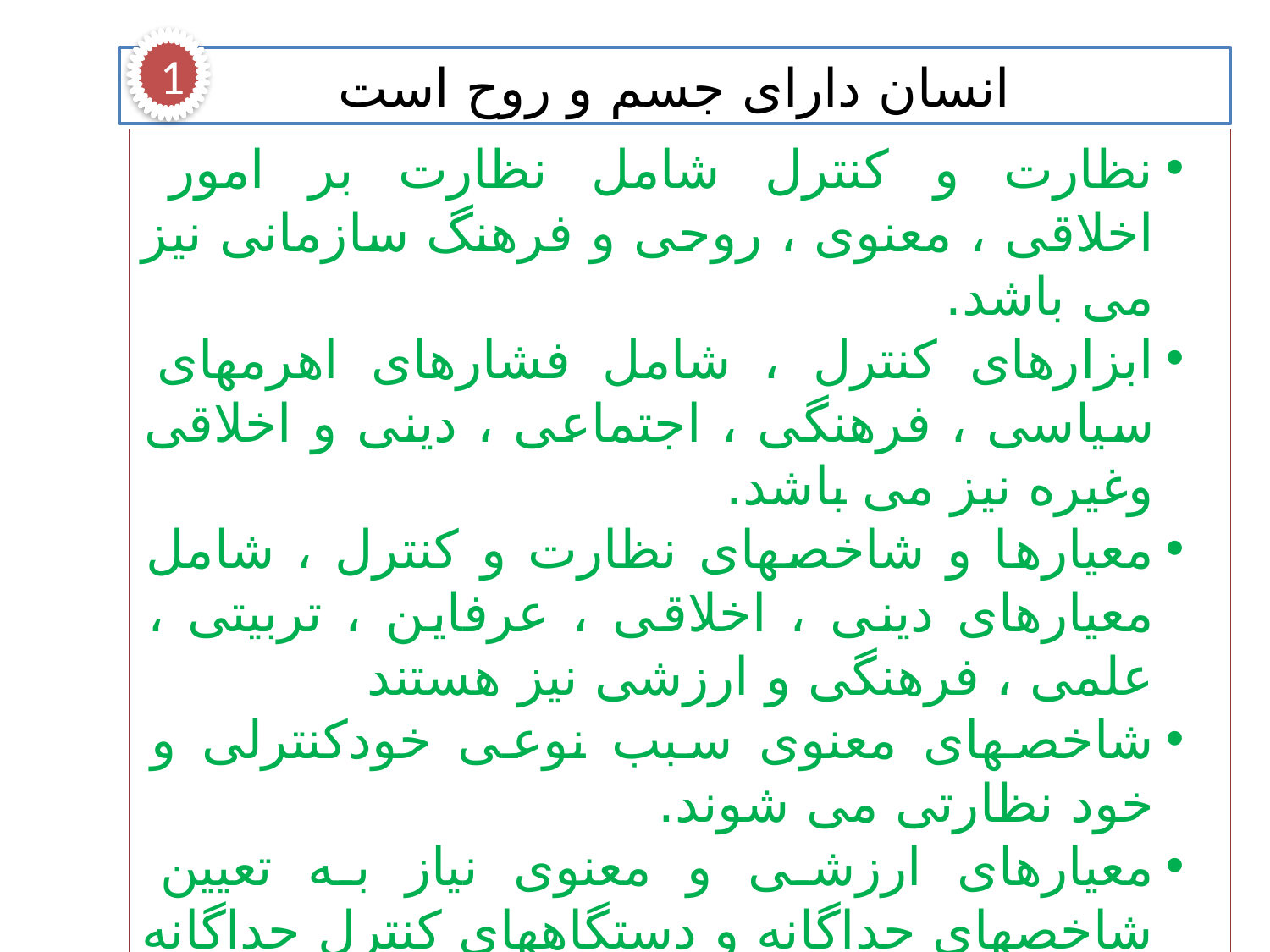

1
انسان دارای جسم و روح است
نظارت و کنترل شامل نظارت بر امور اخلاقی ، معنوی ، روحی و فرهنگ سازمانی نیز می باشد.
ابزارهای کنترل ، شامل فشارهای اهرمهای سیاسی ، فرهنگی ، اجتماعی ، دینی و اخلاقی وغیره نیز می باشد.
معیارها و شاخصهای نظارت و کنترل ، شامل معیارهای دینی ، اخلاقی ، عرفاین ، تربیتی ، علمی ، فرهنگی و ارزشی نیز هستند
شاخصهای معنوی سبب نوعی خودکنترلی و خود نظارتی می شوند.
معیارهای ارزشی و معنوی نیاز به تعیین شاخصهای جداگانه و دستگاههای کنترل جداگانه و روشهای جدید کنترل برای خود هستند.